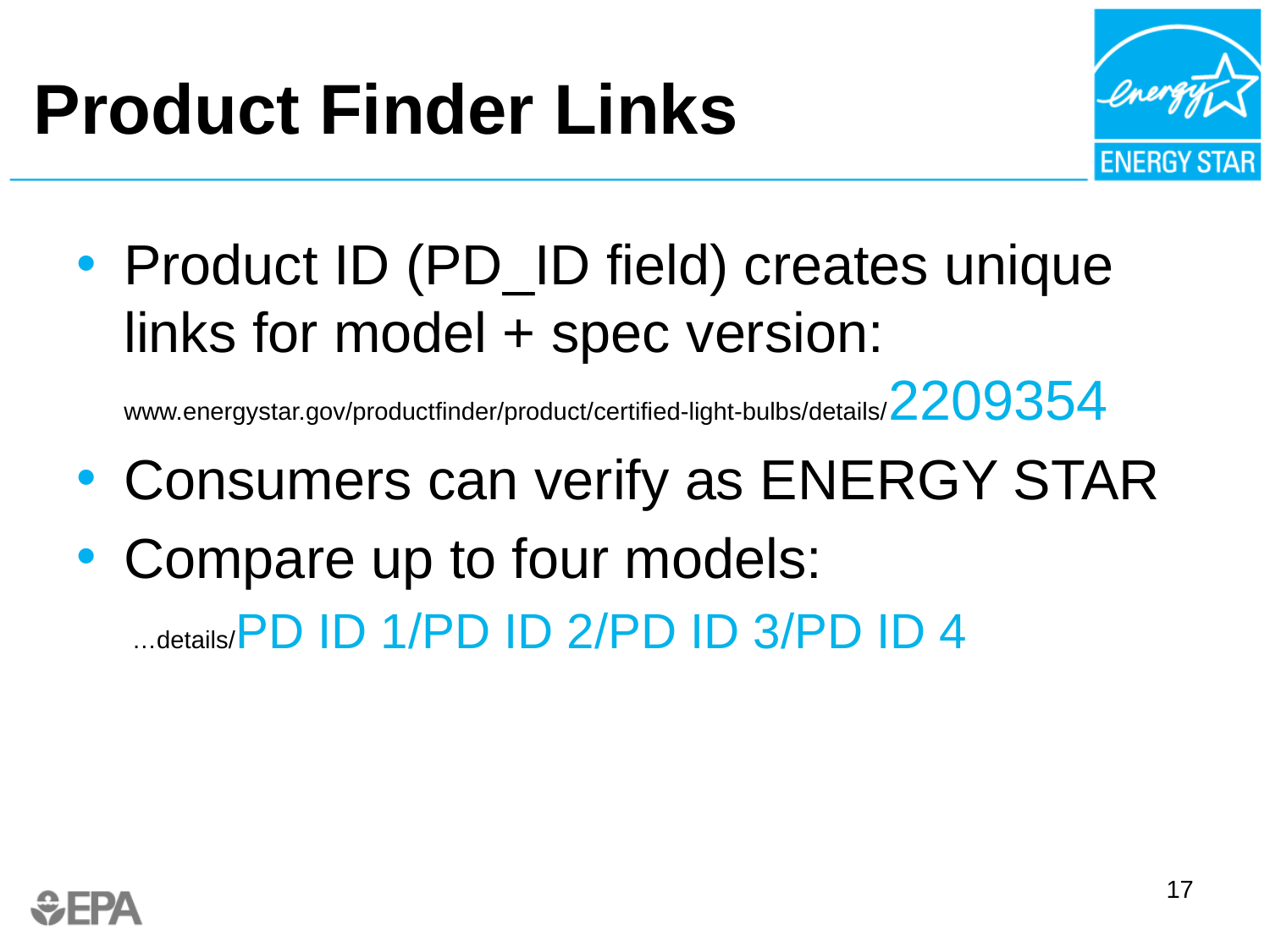

# Product Finder Links
Product ID (PD_ID field) creates unique links for model + spec version: www.energystar.gov/productfinder/product/certified-light-bulbs/details/2209354
Consumers can verify as ENERGY STAR
Compare up to four models:
        …details/PD ID 1/PD ID 2/PD ID 3/PD ID 4

17